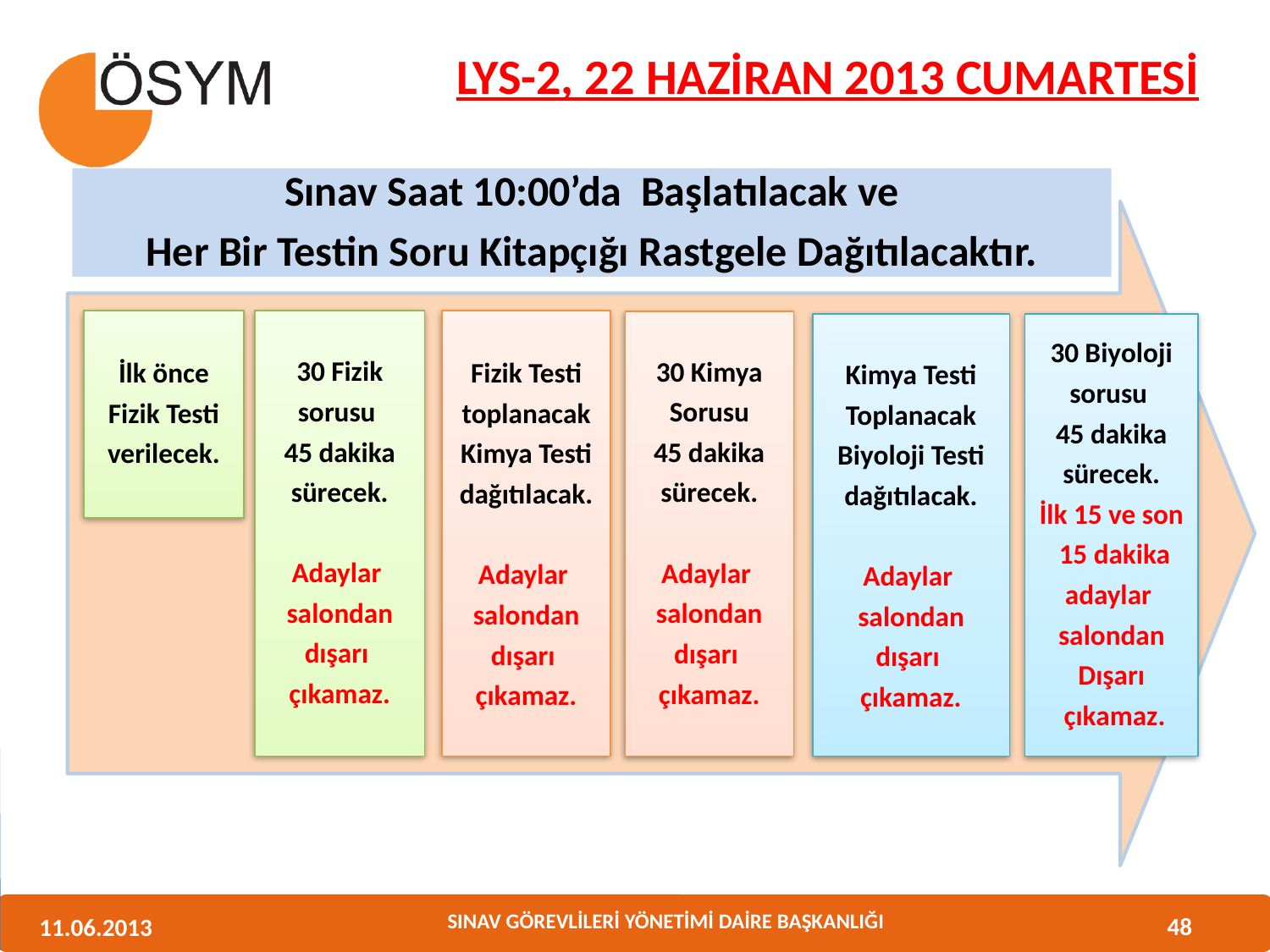

LYS-2, 22 HAZİRAN 2013 CUMARTESİ
Sınav Saat 10:00’da  Başlatılacak ve
Her Bir Testin Soru Kitapçığı Rastgele Dağıtılacaktır.

İlk önce
Fizik Testi
verilecek.
30 Fizik
sorusu
45 dakika
sürecek.

Adaylar
salondan
dışarı
çıkamaz.

Fizik Testi
toplanacak
Kimya Testi
dağıtılacak.

Adaylar
salondan
dışarı
çıkamaz.

30 Kimya
Sorusu
45 dakika
sürecek.

Adaylar
salondan
dışarı
çıkamaz.

Kimya Testi
Toplanacak
Biyoloji Testi
dağıtılacak.

Adaylar
salondan
dışarı
çıkamaz.

30 Biyoloji
sorusu
45 dakika
sürecek.
İlk 15 ve son
 15 dakika
adaylar
salondan
Dışarı
 çıkamaz.
48
11.06.2013